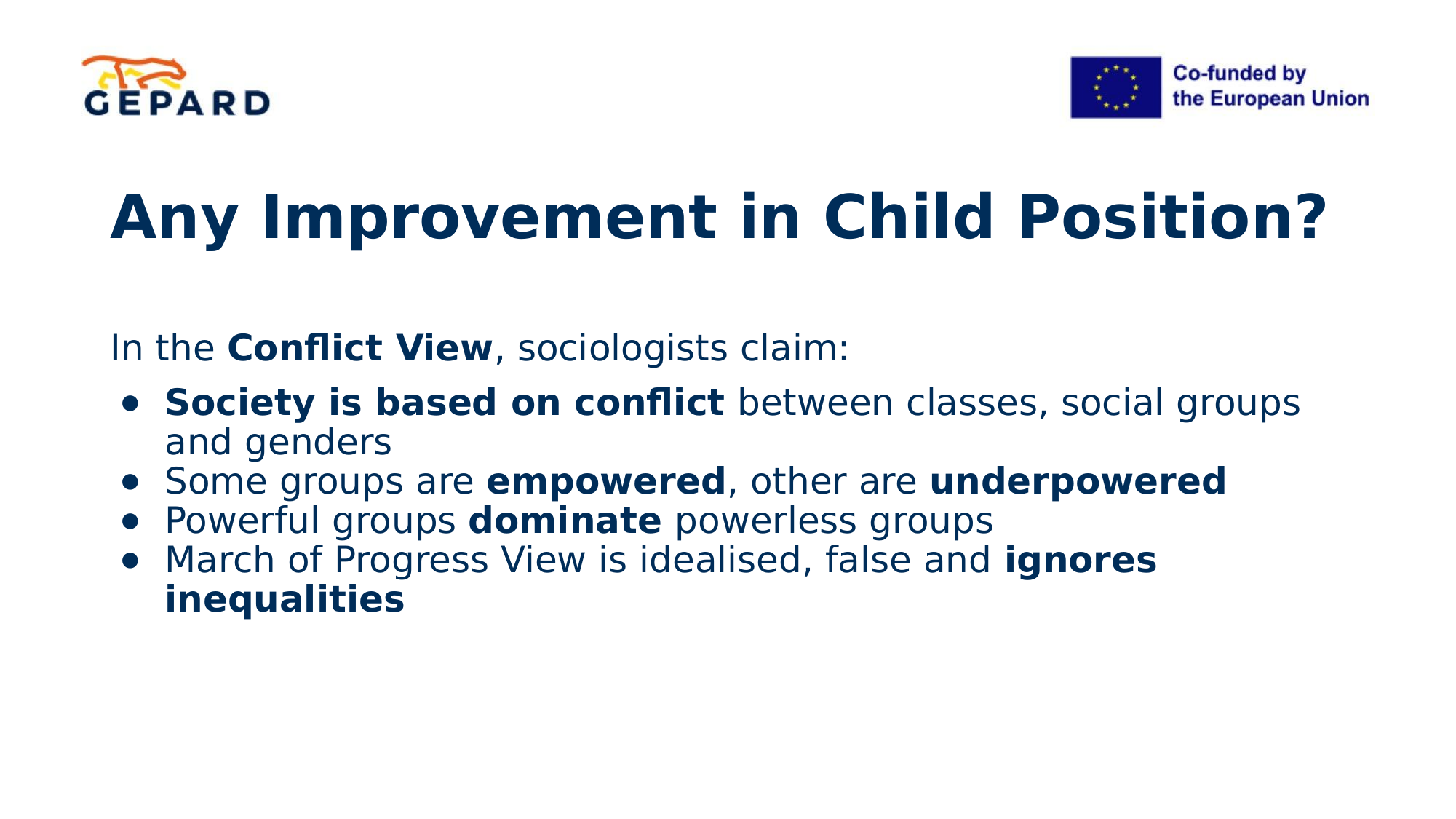

# Any Improvement in Child Position?
In the Conflict View, sociologists claim:
Society is based on conflict between classes, social groups and genders
Some groups are empowered, other are underpowered
Powerful groups dominate powerless groups
March of Progress View is idealised, false and ignores inequalities